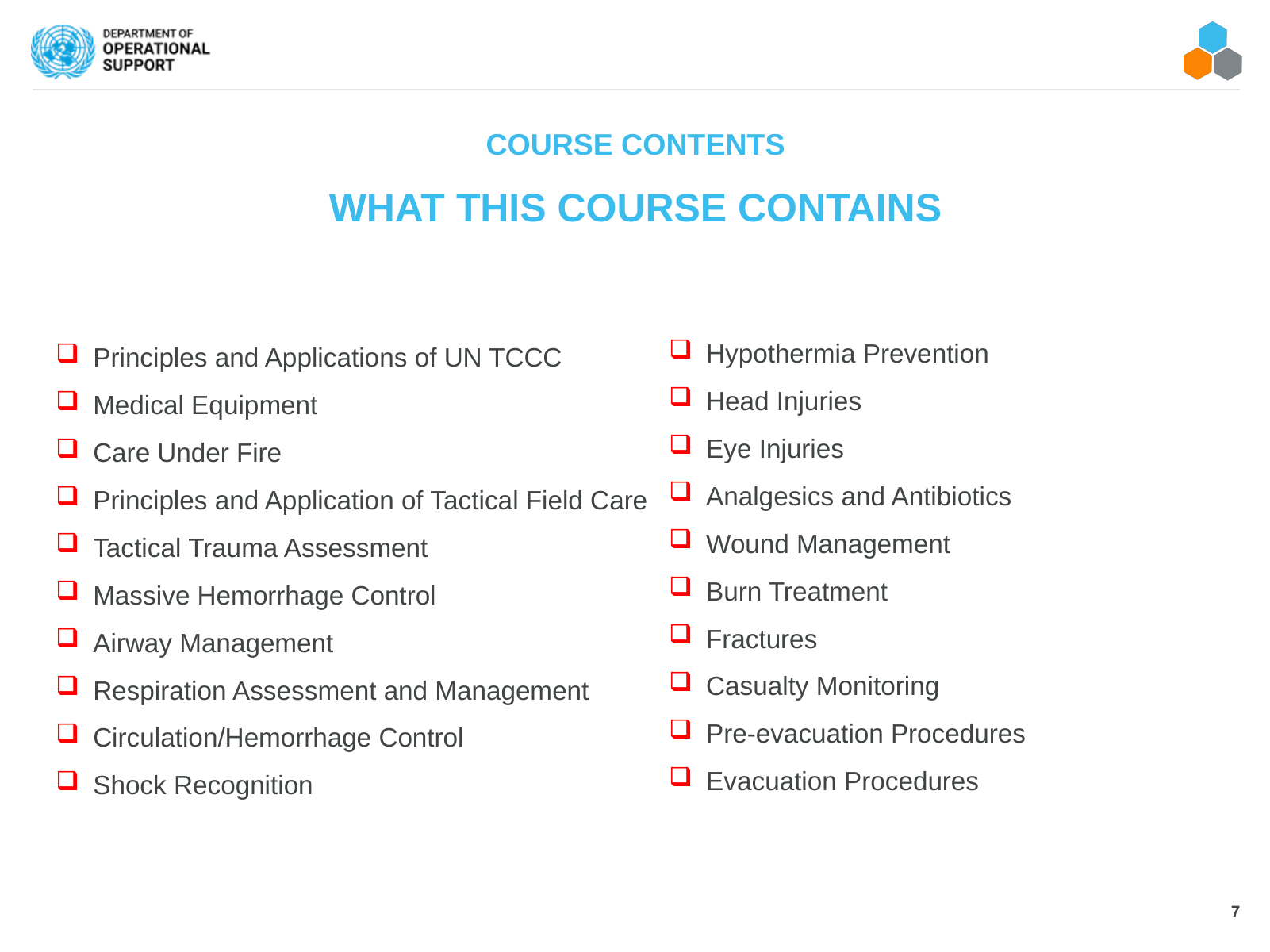

# COURSE CONTENTS
WHAT THIS COURSE CONTAINS

Hypothermia Prevention
Head Injuries
Eye Injuries
Analgesics and Antibiotics
Wound Management
Burn Treatment
Fractures
Casualty Monitoring
Pre-evacuation Procedures
Evacuation Procedures

Principles and Applications of UN TCCC
Medical Equipment
Care Under Fire
Principles and Application of Tactical Field Care
Tactical Trauma Assessment
Massive Hemorrhage Control
Airway Management
Respiration Assessment and Management
Circulation/Hemorrhage Control
Shock Recognition